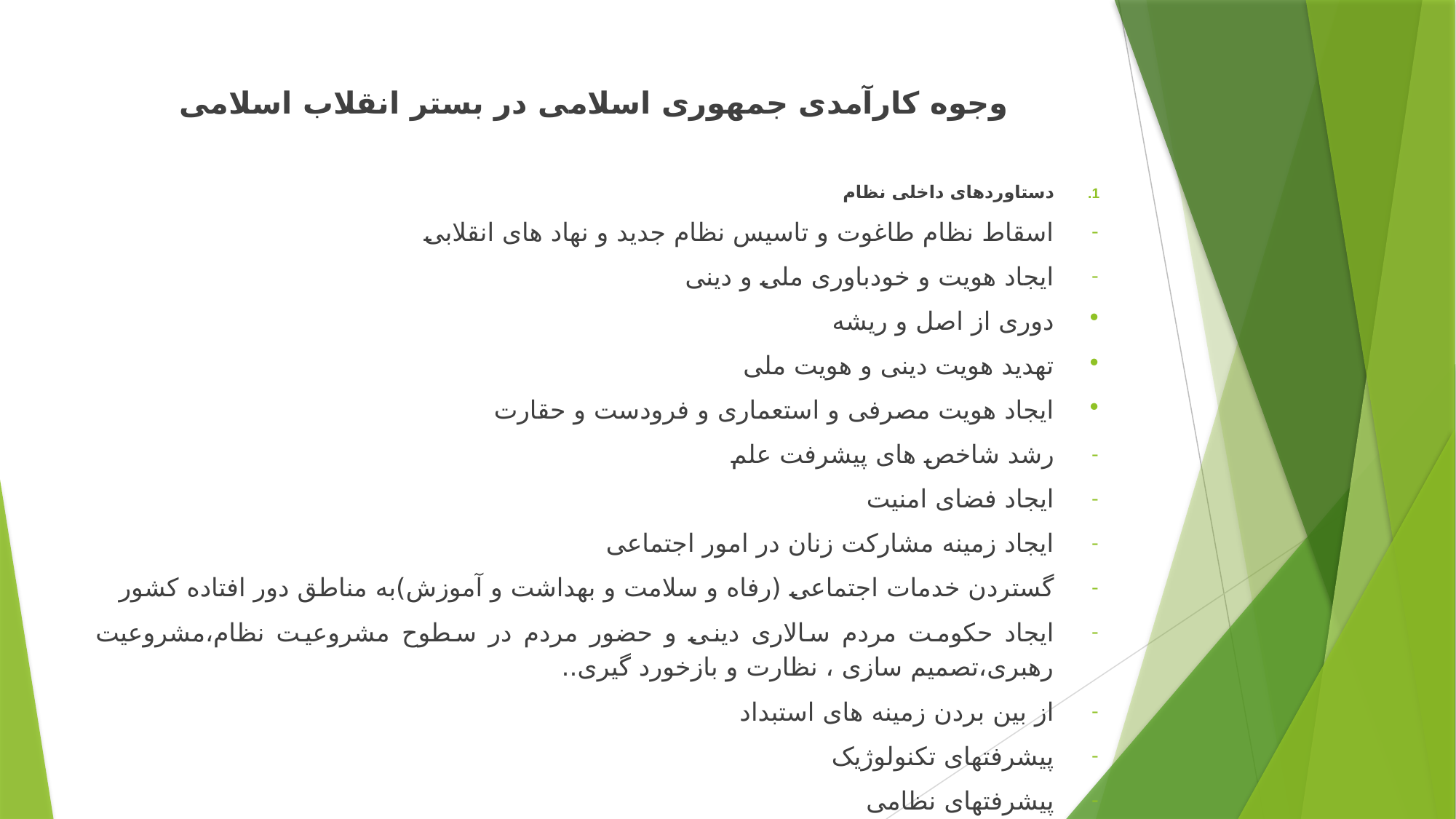

# وجوه کارآمدی جمهوری اسلامی در بستر انقلاب اسلامی
دستاوردهای داخلی نظام
اسقاط نظام طاغوت و تاسیس نظام جدید و نهاد های انقلابی
ایجاد هویت و خودباوری ملی و دینی
دوری از اصل و ریشه
تهدید هویت دینی و هویت ملی
ایجاد هویت مصرفی و استعماری و فرودست و حقارت
رشد شاخص های پیشرفت علم
ایجاد فضای امنیت
ایجاد زمینه مشارکت زنان در امور اجتماعی
گستردن خدمات اجتماعی (رفاه و سلامت و بهداشت و آموزش)به مناطق دور افتاده کشور
ایجاد حکومت مردم سالاری دینی و حضور مردم در سطوح مشروعیت نظام،مشروعیت رهبری،تصمیم سازی ، نظارت و بازخورد گیری..
از بین بردن زمینه های استبداد
پیشرفتهای تکنولوژیک
پیشرفتهای نظامی